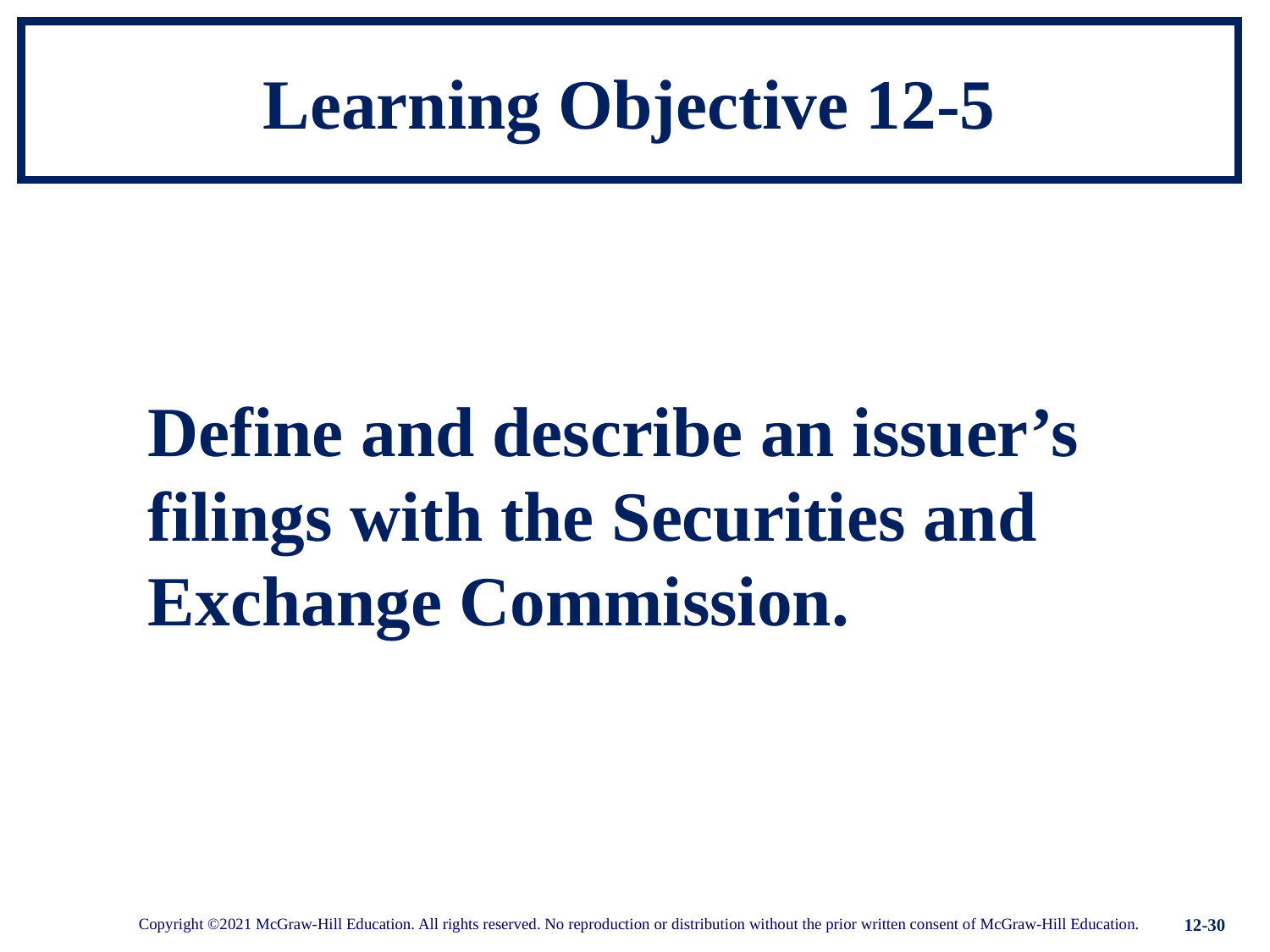

# Learning Objective 12-5
Define and describe an issuer’s
filings with the Securities and
Exchange Commission.
12-30
Copyright ©2021 McGraw-Hill Education. All rights reserved. No reproduction or distribution without the prior written consent of McGraw-Hill Education.